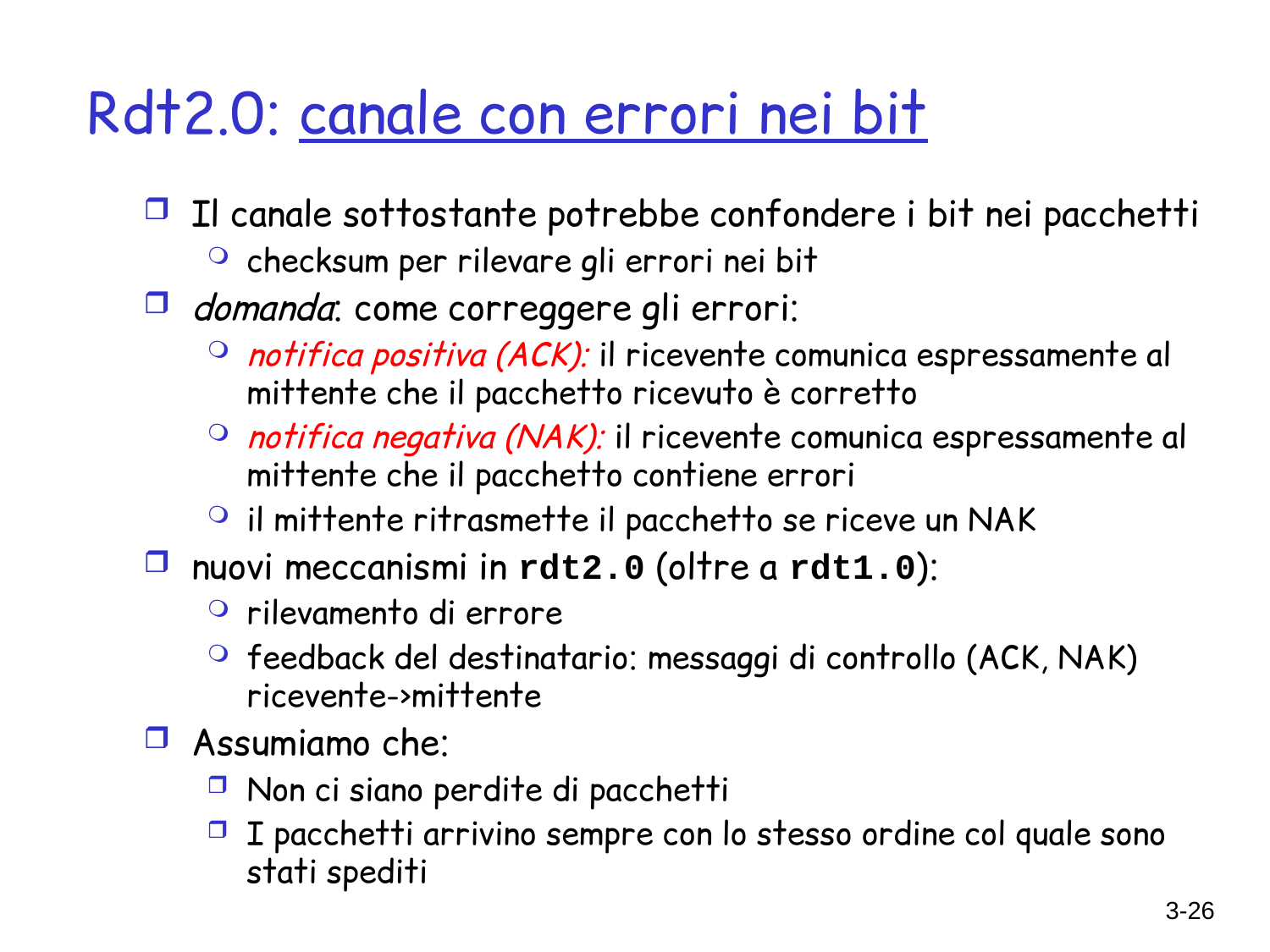

# Rdt2.0: canale con errori nei bit
Il canale sottostante potrebbe confondere i bit nei pacchetti
checksum per rilevare gli errori nei bit
domanda: come correggere gli errori:
notifica positiva (ACK): il ricevente comunica espressamente al mittente che il pacchetto ricevuto è corretto
notifica negativa (NAK): il ricevente comunica espressamente al mittente che il pacchetto contiene errori
il mittente ritrasmette il pacchetto se riceve un NAK
nuovi meccanismi in rdt2.0 (oltre a rdt1.0):
rilevamento di errore
feedback del destinatario: messaggi di controllo (ACK, NAK) ricevente->mittente
Assumiamo che:
Non ci siano perdite di pacchetti
I pacchetti arrivino sempre con lo stesso ordine col quale sono stati spediti

3-26